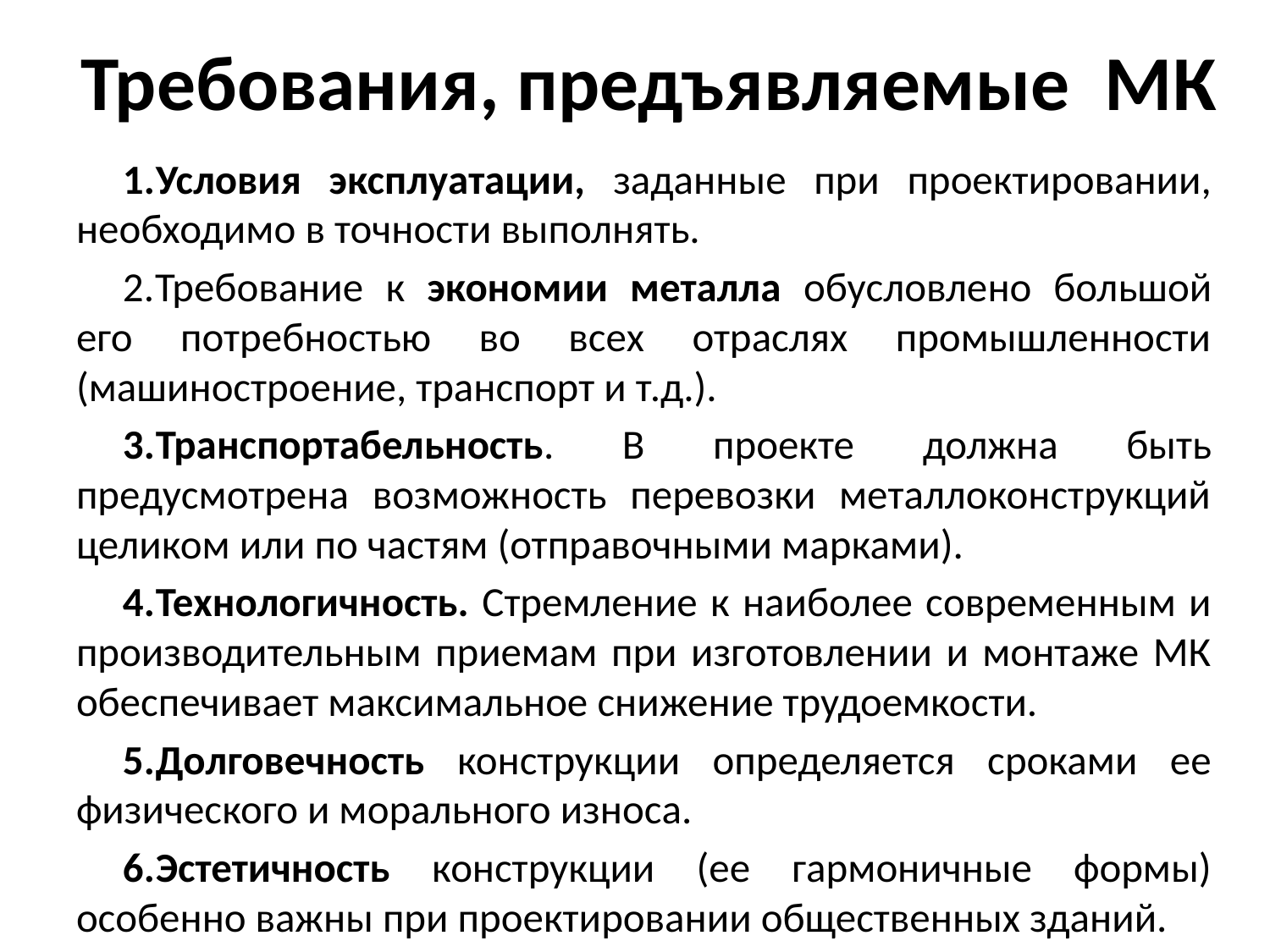

# Требования, предъявляемые  МК
Условия эксплуатации, заданные при проектировании, необходимо в точности выполнять.
Требование к экономии металла обусловлено большой его потребностью во всех отраслях промышленности (машиностроение, транспорт и т.д.).
Транспортабельность. В проекте должна быть предусмотрена возможность перевозки металлоконструкций целиком или по частям (отправочными марками).
Технологичность. Стремление к наиболее современным и производительным приемам при изготовлении и монтаже МК обеспечивает максимальное снижение трудоемкости.
Долговечность конструкции определяется сроками ее физического и морального износа.
Эстетичность конструкции (ее гармоничные формы) особенно важны при проектировании общественных зданий.